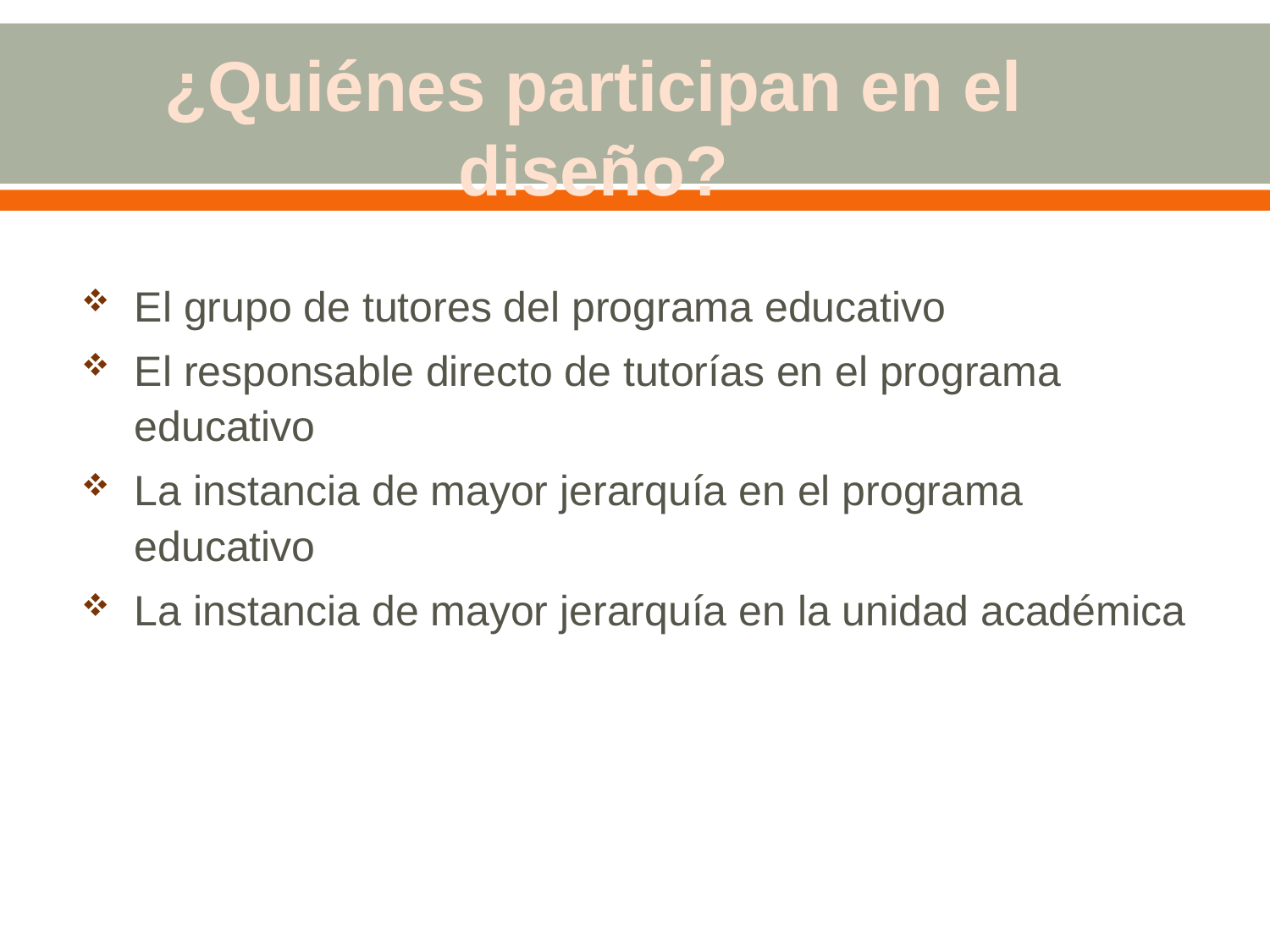

# ¿Quiénes participan en el diseño?
El grupo de tutores del programa educativo
El responsable directo de tutorías en el programa educativo
La instancia de mayor jerarquía en el programa educativo
La instancia de mayor jerarquía en la unidad académica